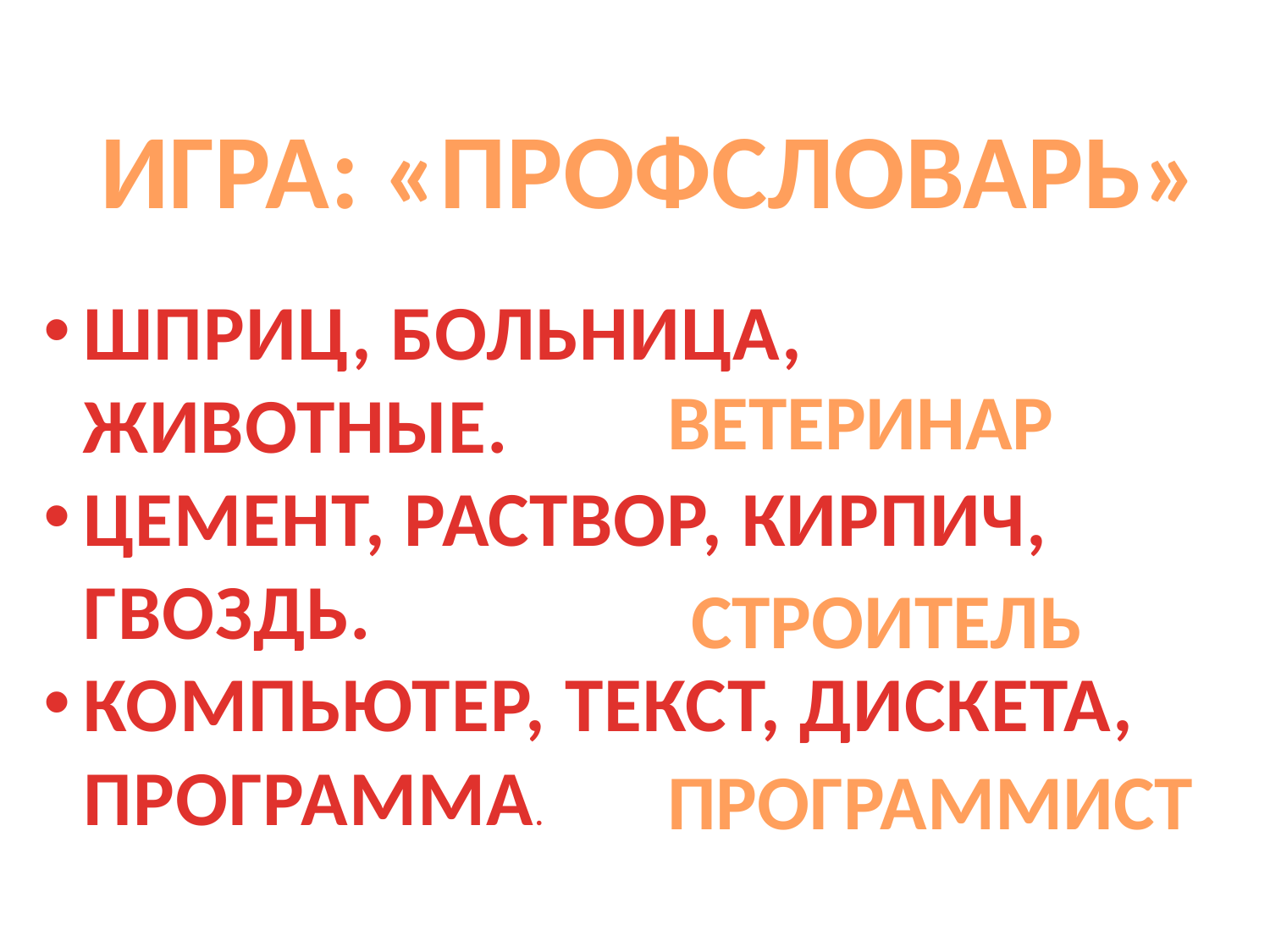

ИГРА: «ПРОФСЛОВАРЬ»
ШПРИЦ, БОЛЬНИЦА, ЖИВОТНЫЕ.
ЦЕМЕНТ, РАСТВОР, КИРПИЧ, ГВОЗДЬ.
КОМПЬЮТЕР, ТЕКСТ, ДИСКЕТА, ПРОГРАММА.
ВЕТЕРИНАР
СТРОИТЕЛЬ
ПРОГРАММИСТ